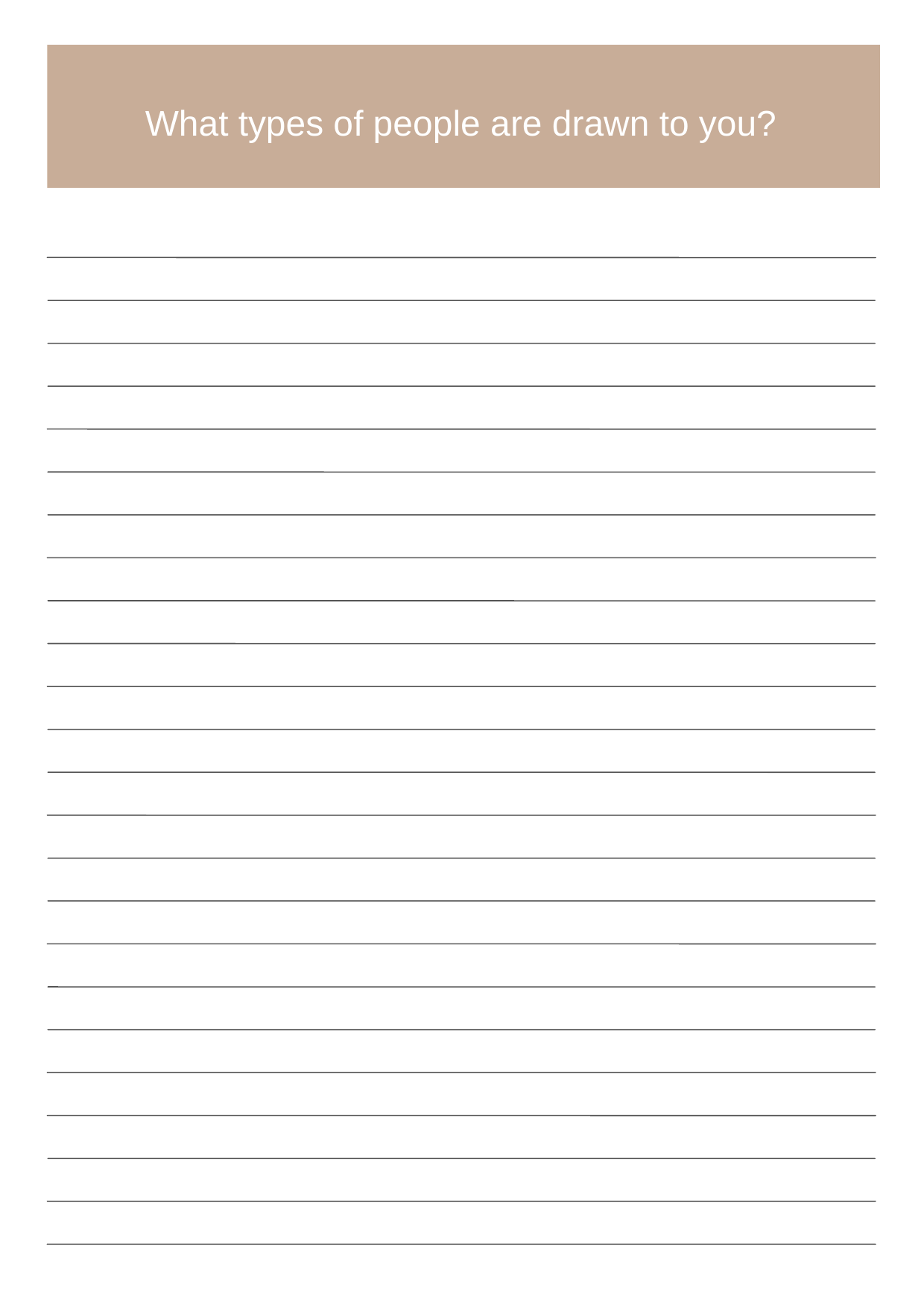

What types of people are drawn to you?